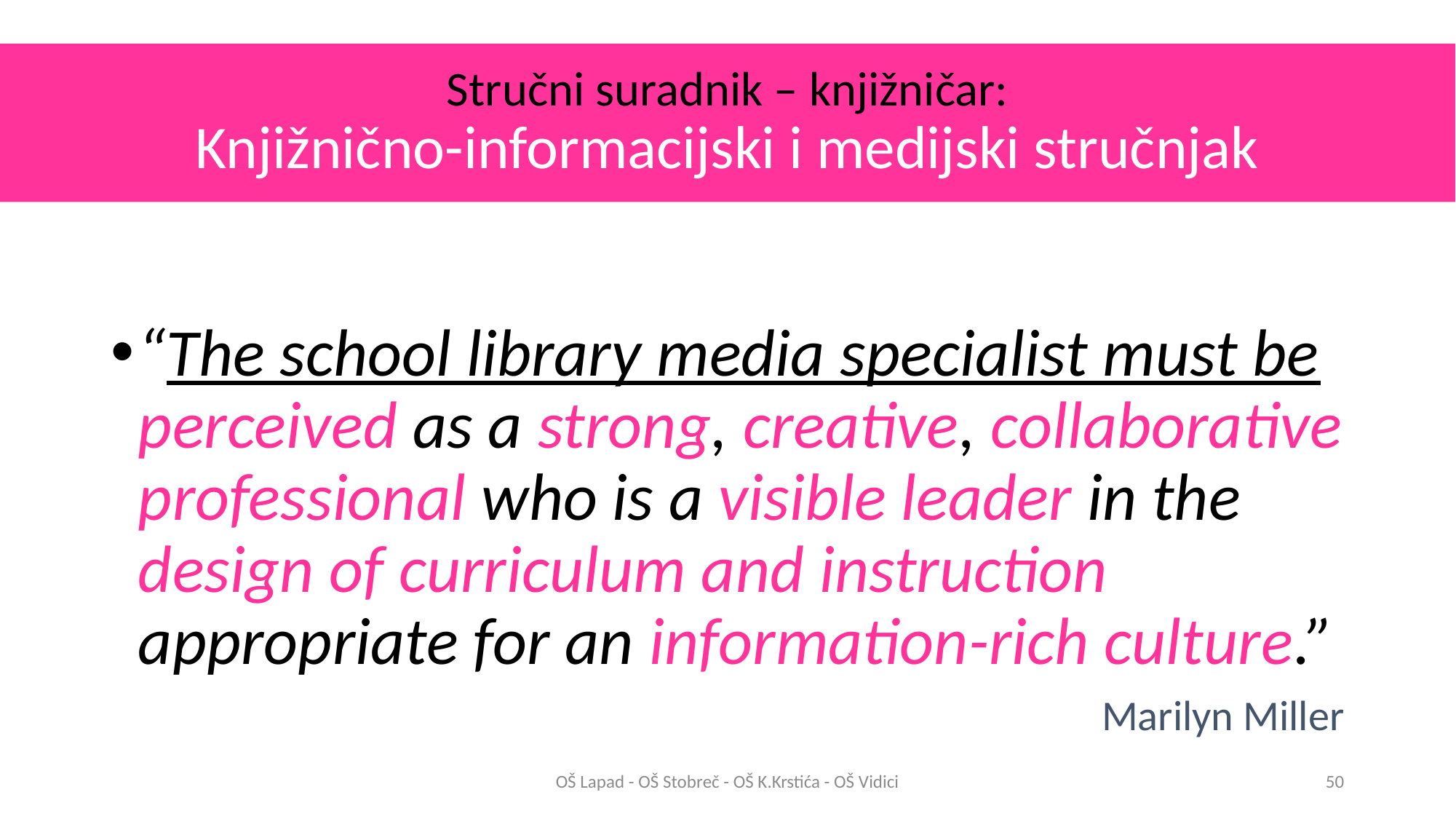

# Stručni suradnik – knjižničar: Knjižnično-informacijski i medijski stručnjak

“The school library media specialist must be perceived as a strong, creative, collaborative professional who is a visible leader in the design of curriculum and instruction appropriate for an information-rich culture.”
Marilyn Miller
OŠ Lapad - OŠ Stobreč - OŠ K.Krstića - OŠ Vidici
50